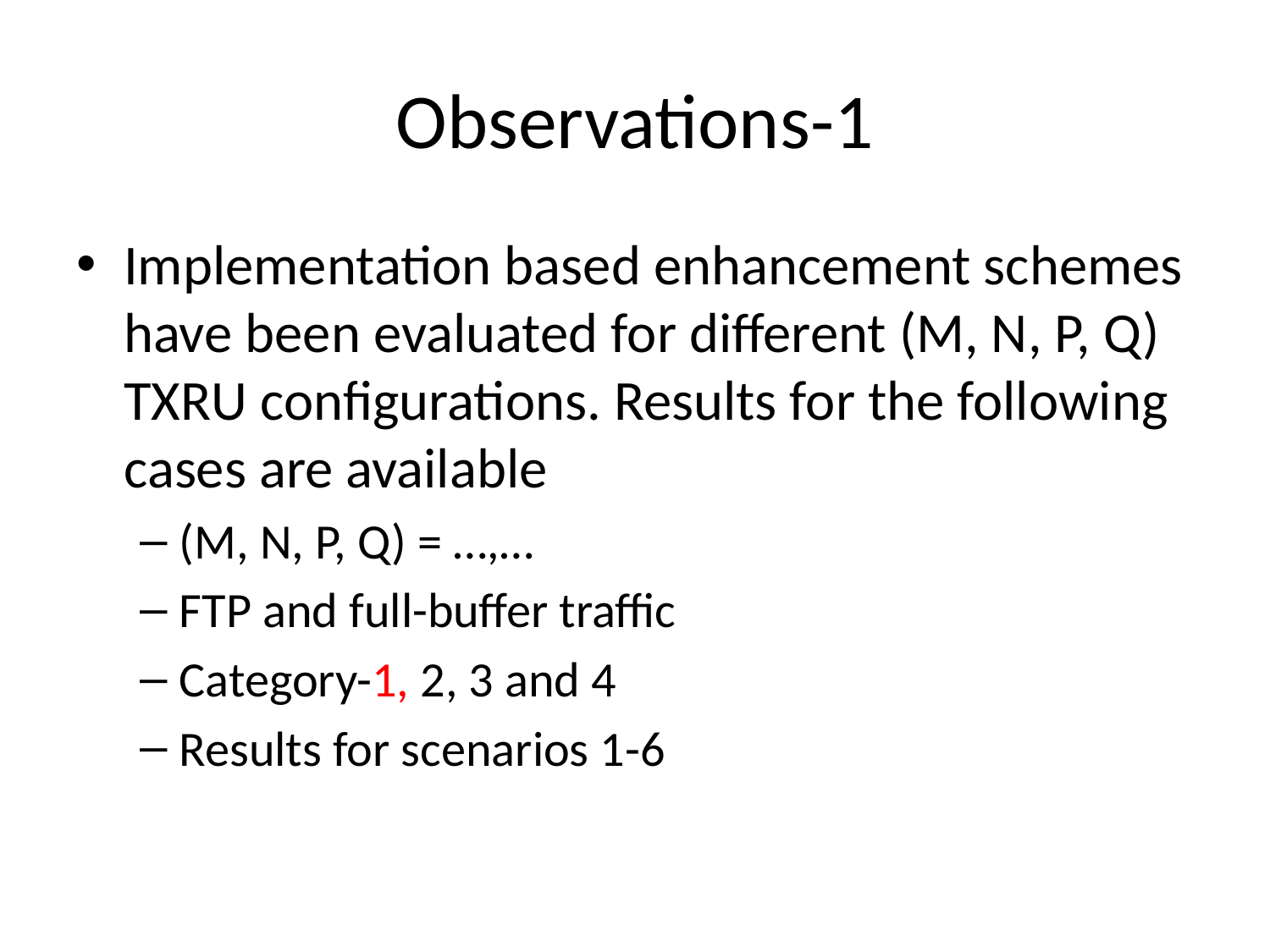

# Observations-1
Implementation based enhancement schemes have been evaluated for different (M, N, P, Q) TXRU configurations. Results for the following cases are available
(M, N, P, Q) = …,…
FTP and full-buffer traffic
Category-1, 2, 3 and 4
Results for scenarios 1-6